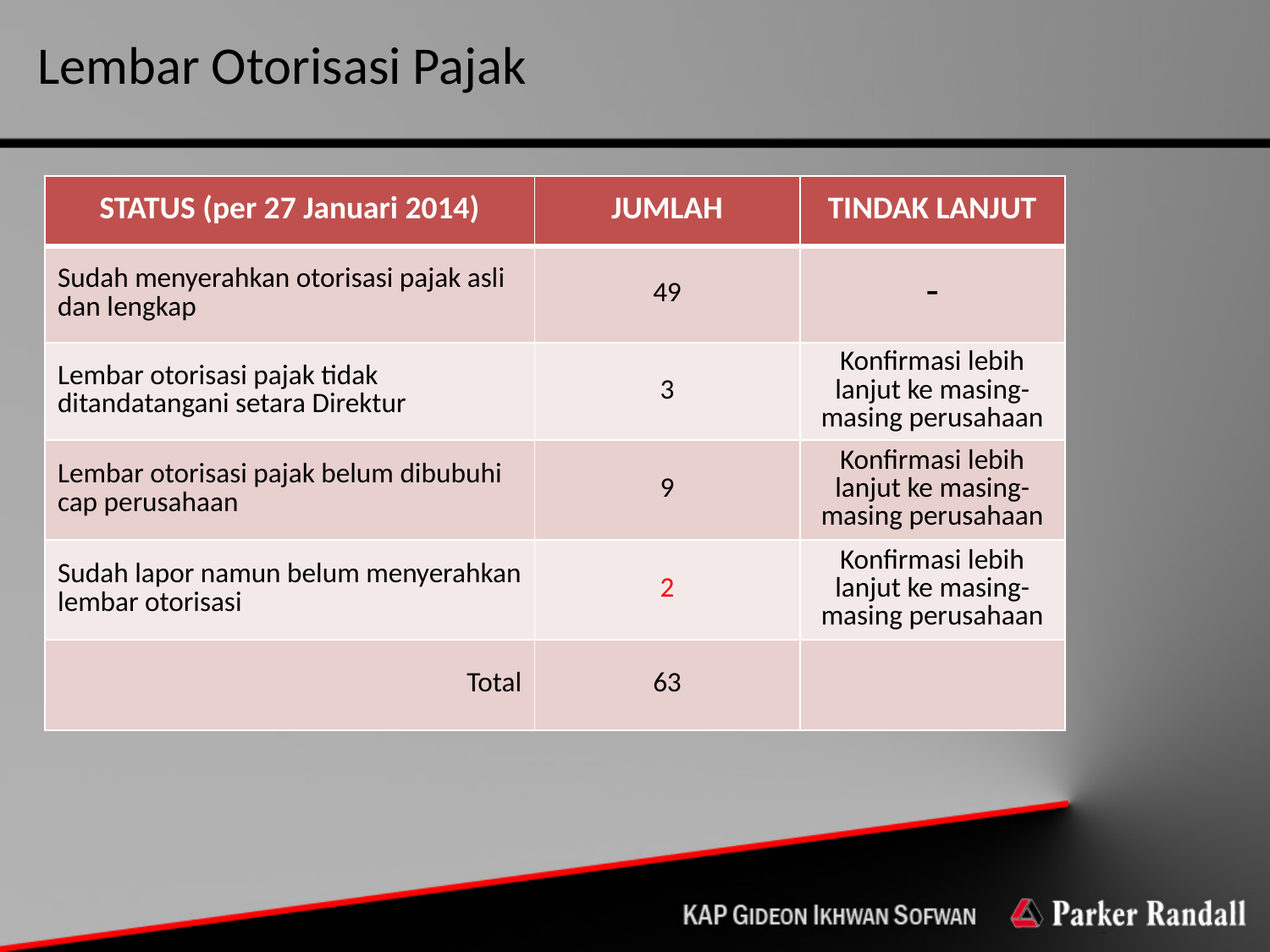

# Lembar Otorisasi Pajak
| STATUS (per 27 Januari 2014) | JUMLAH | TINDAK LANJUT |
| --- | --- | --- |
| Sudah menyerahkan otorisasi pajak asli dan lengkap | 49 | - |
| Lembar otorisasi pajak tidak ditandatangani setara Direktur | 3 | Konfirmasi lebih lanjut ke masing-masing perusahaan |
| Lembar otorisasi pajak belum dibubuhi cap perusahaan | 9 | Konfirmasi lebih lanjut ke masing-masing perusahaan |
| Sudah lapor namun belum menyerahkan lembar otorisasi | 2 | Konfirmasi lebih lanjut ke masing-masing perusahaan |
| Total | 63 |  |